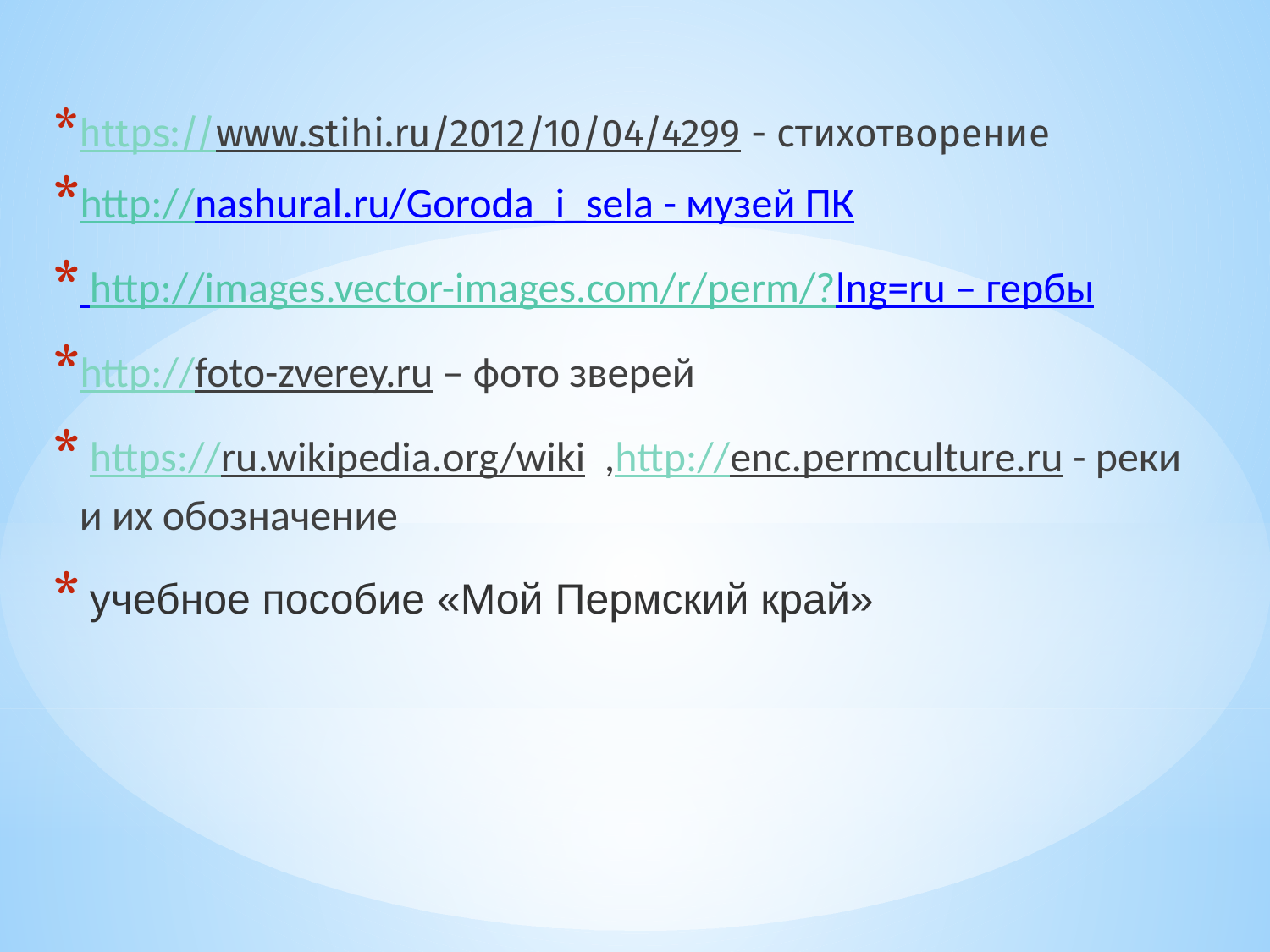

https://www.stihi.ru/2012/10/04/4299 - стихотворение
http://nashural.ru/Goroda_i_sela - музей ПК
 http://images.vector-images.com/r/perm/?lng=ru – гербы
http://foto-zverey.ru – фото зверей
 https://ru.wikipedia.org/wiki  ,http://enc.permculture.ru - реки и их обозначение
 учебное пособие «Мой Пермский край»